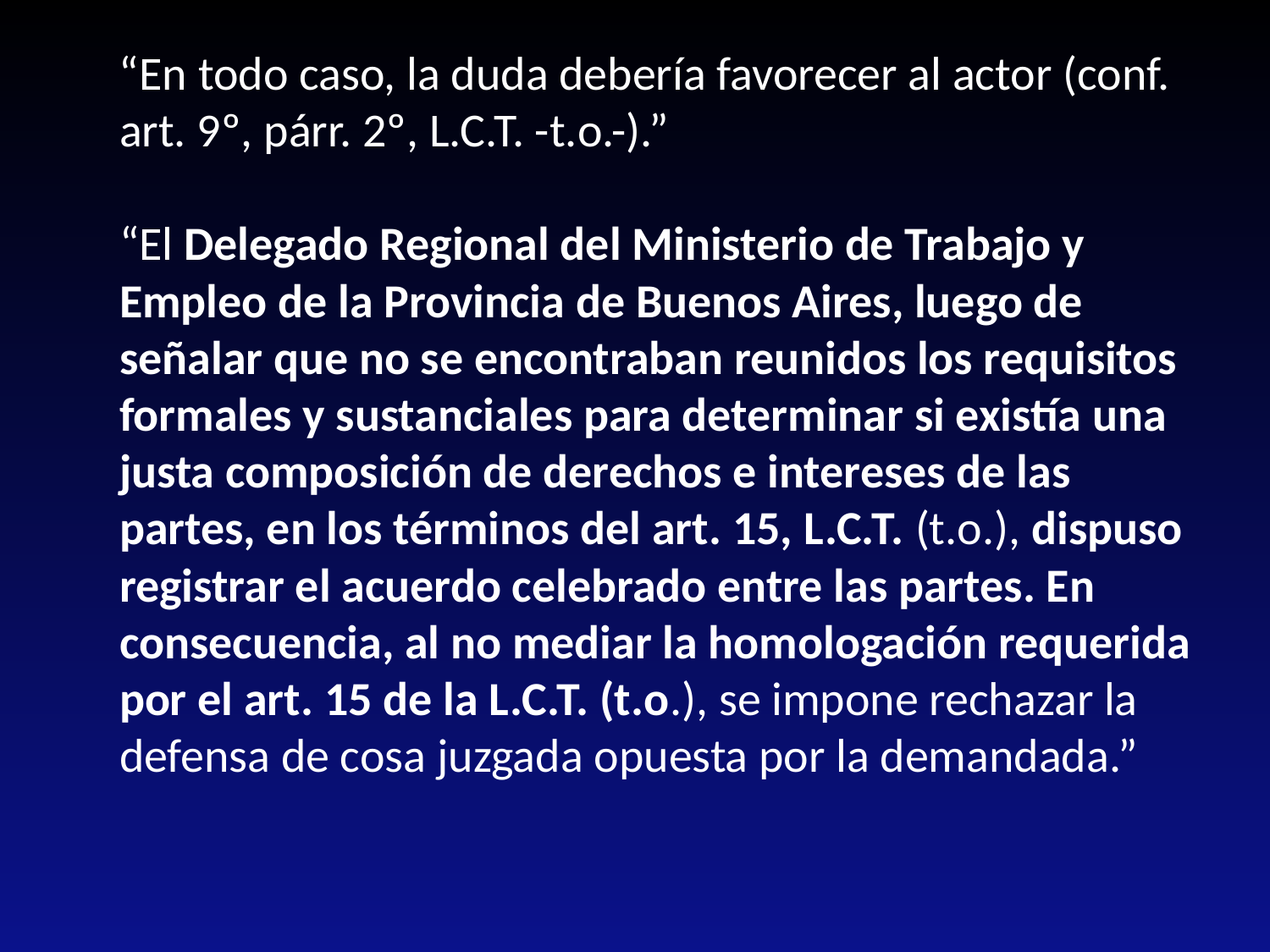

“En todo caso, la duda debería favorecer al actor (conf. art. 9º, párr. 2º, L.C.T. -t.o.-).”
“El Delegado Regional del Ministerio de Trabajo y Empleo de la Provincia de Buenos Aires, luego de señalar que no se encontraban reunidos los requisitos formales y sustanciales para determinar si existía una justa composición de derechos e intereses de las partes, en los términos del art. 15, L.C.T. (t.o.), dispuso registrar el acuerdo celebrado entre las partes. En consecuencia, al no mediar la homologación requerida por el art. 15 de la L.C.T. (t.o.), se impone rechazar la defensa de cosa juzgada opuesta por la demandada.”